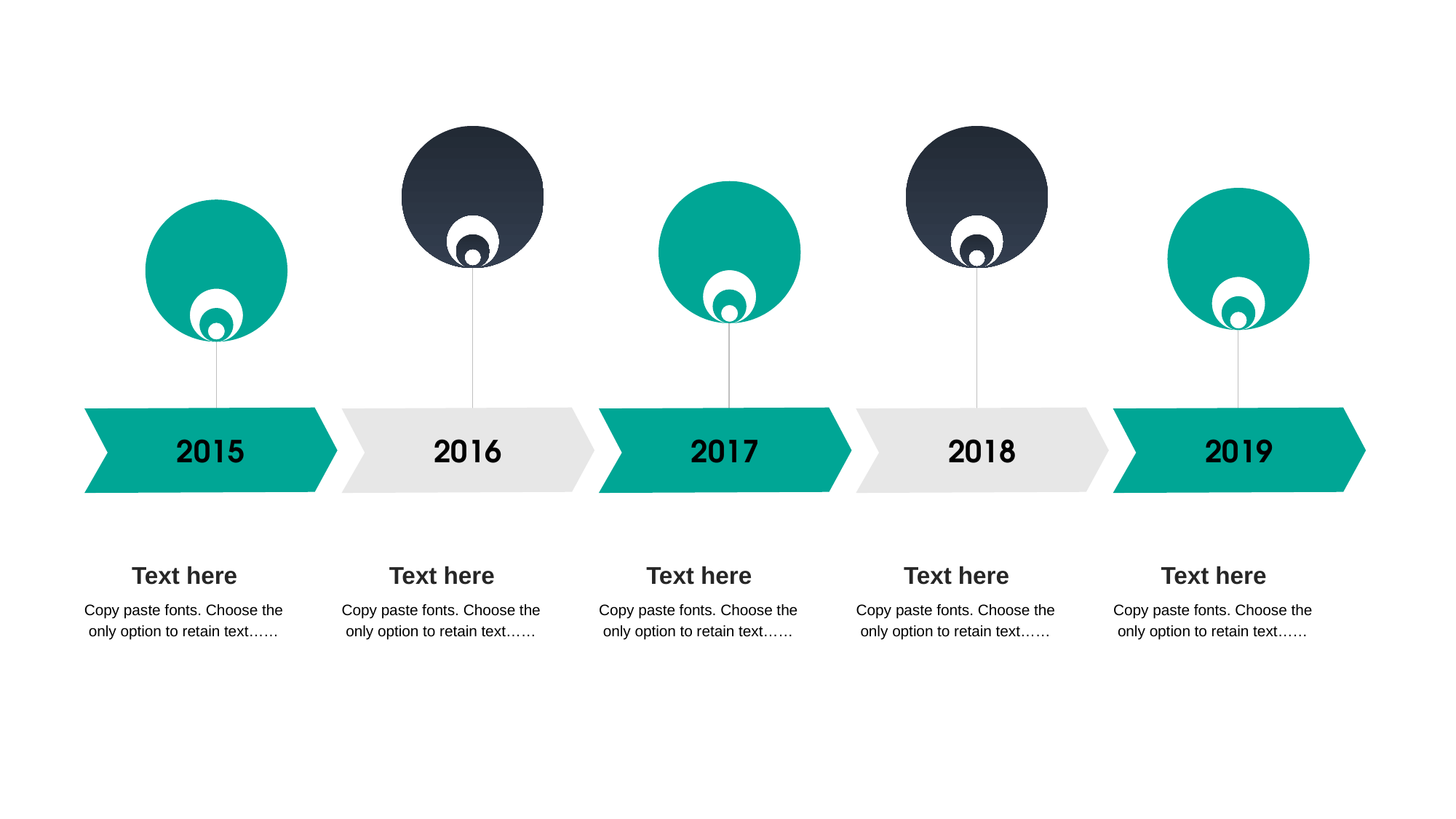

2015
2016
2017
2018
2019
Text here
Copy paste fonts. Choose the only option to retain text……
Text here
Copy paste fonts. Choose the only option to retain text……
Text here
Copy paste fonts. Choose the only option to retain text……
Text here
Copy paste fonts. Choose the only option to retain text……
Text here
Copy paste fonts. Choose the only option to retain text……